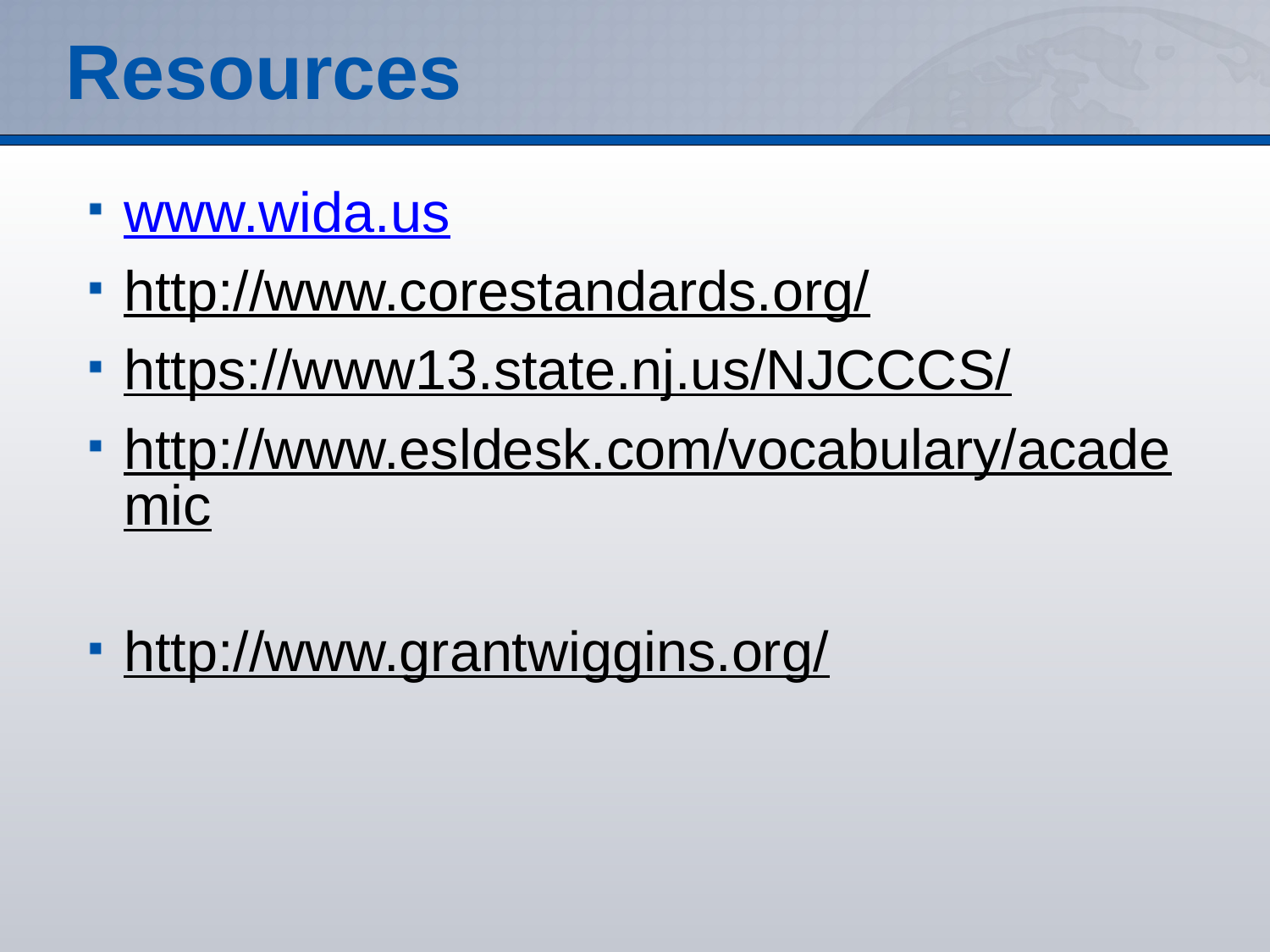

# Resources
www.wida.us
http://www.corestandards.org/
https://www13.state.nj.us/NJCCCS/
http://www.esldesk.com/vocabulary/academic
http://www.grantwiggins.org/